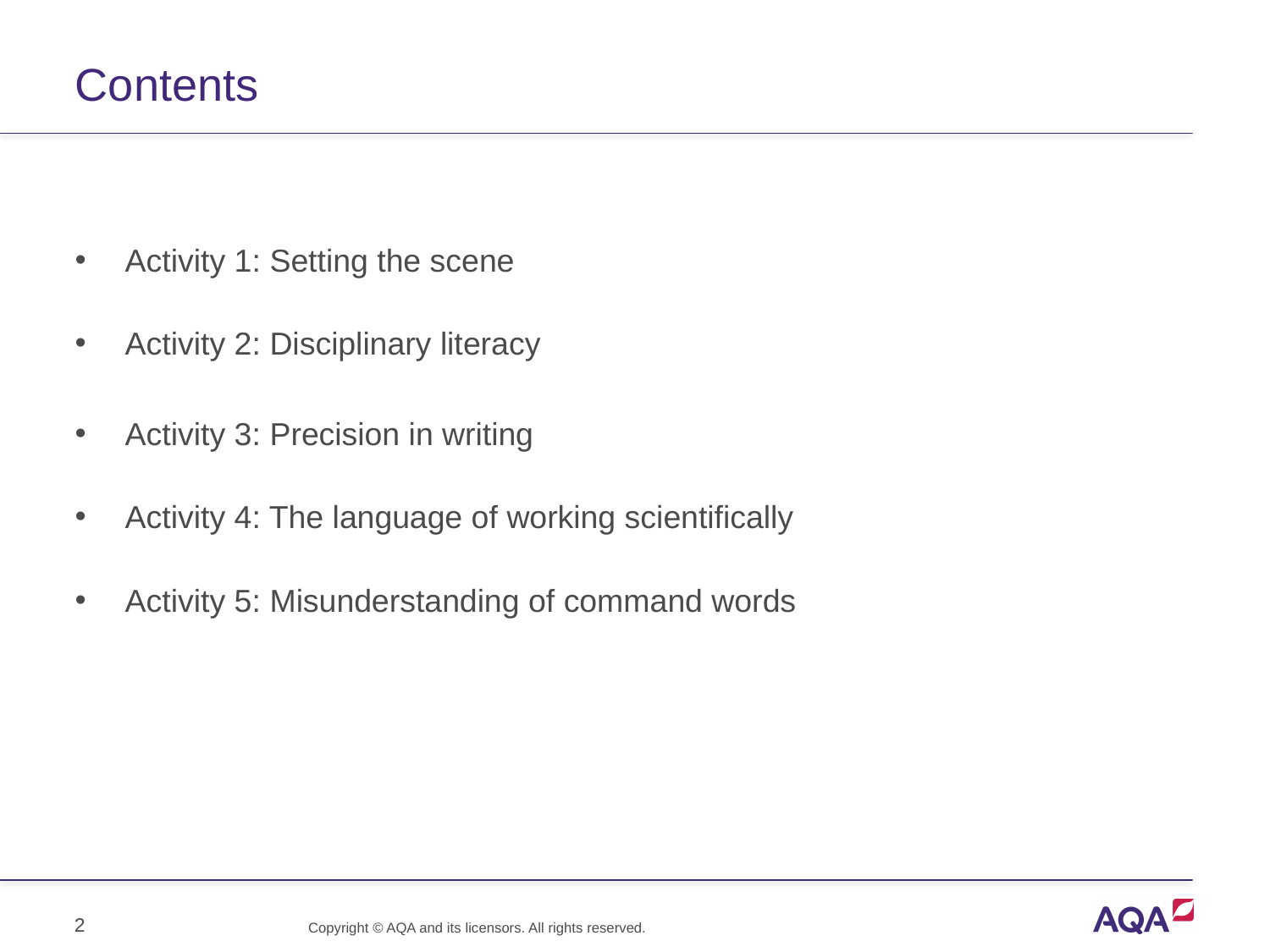

# Contents
Activity 1: Setting the scene
Activity 2: Disciplinary literacy

Activity 3: Precision in writing
Activity 4: The language of working scientifically
Activity 5: Misunderstanding of command words

2
Copyright © AQA and its licensors. All rights reserved.